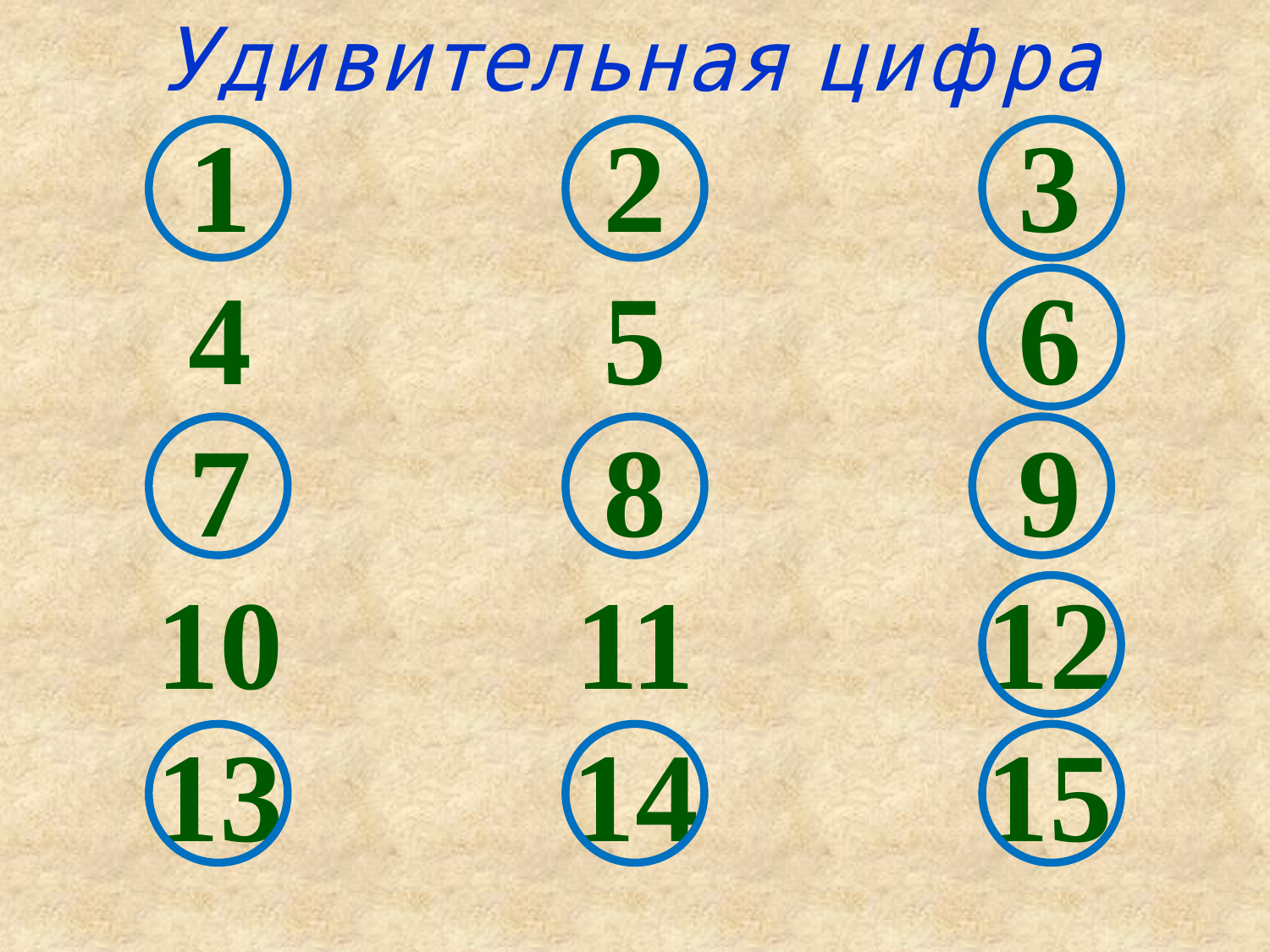

Удивительная цифра
1
4
7
10
13
2
5
8
11
14
3
6
9
12
15